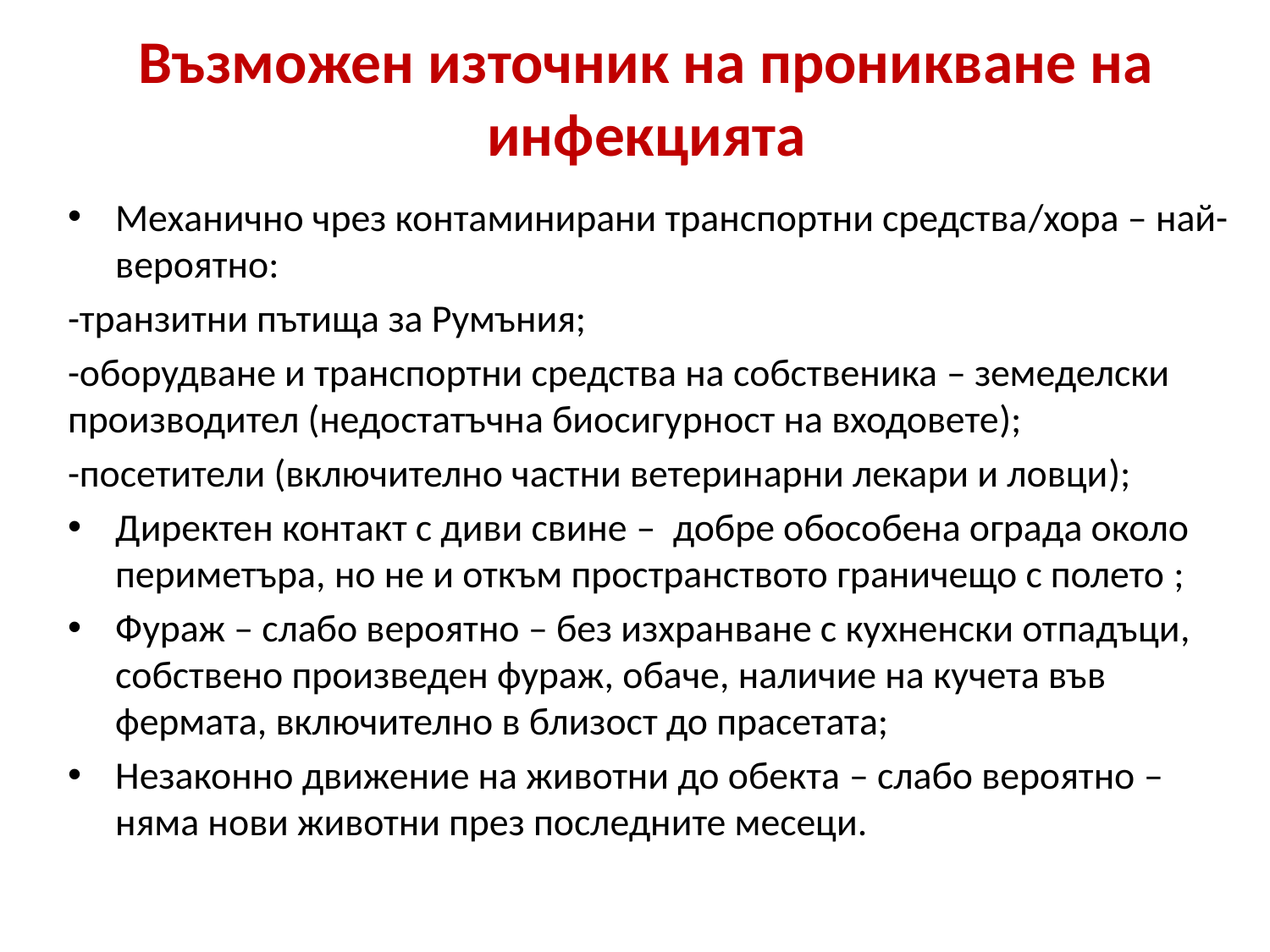

# Възможен източник на проникване на инфекцията
Механично чрез контаминирани транспортни средства/хора – най-вероятно:
-транзитни пътища за Румъния;
-оборудване и транспортни средства на собственика – земеделски производител (недостатъчна биосигурност на входовете);
-посетители (включително частни ветеринарни лекари и ловци);
Директен контакт с диви свине –  добре обособена ограда около периметъра, но не и откъм пространството граничещо с полето ;
Фураж – слабо вероятно – без изхранване с кухненски отпадъци, собствено произведен фураж, обаче, наличие на кучета във фермата, включително в близост до прасетата;
Незаконно движение на животни до обекта – слабо вероятно – няма нови животни през последните месеци.